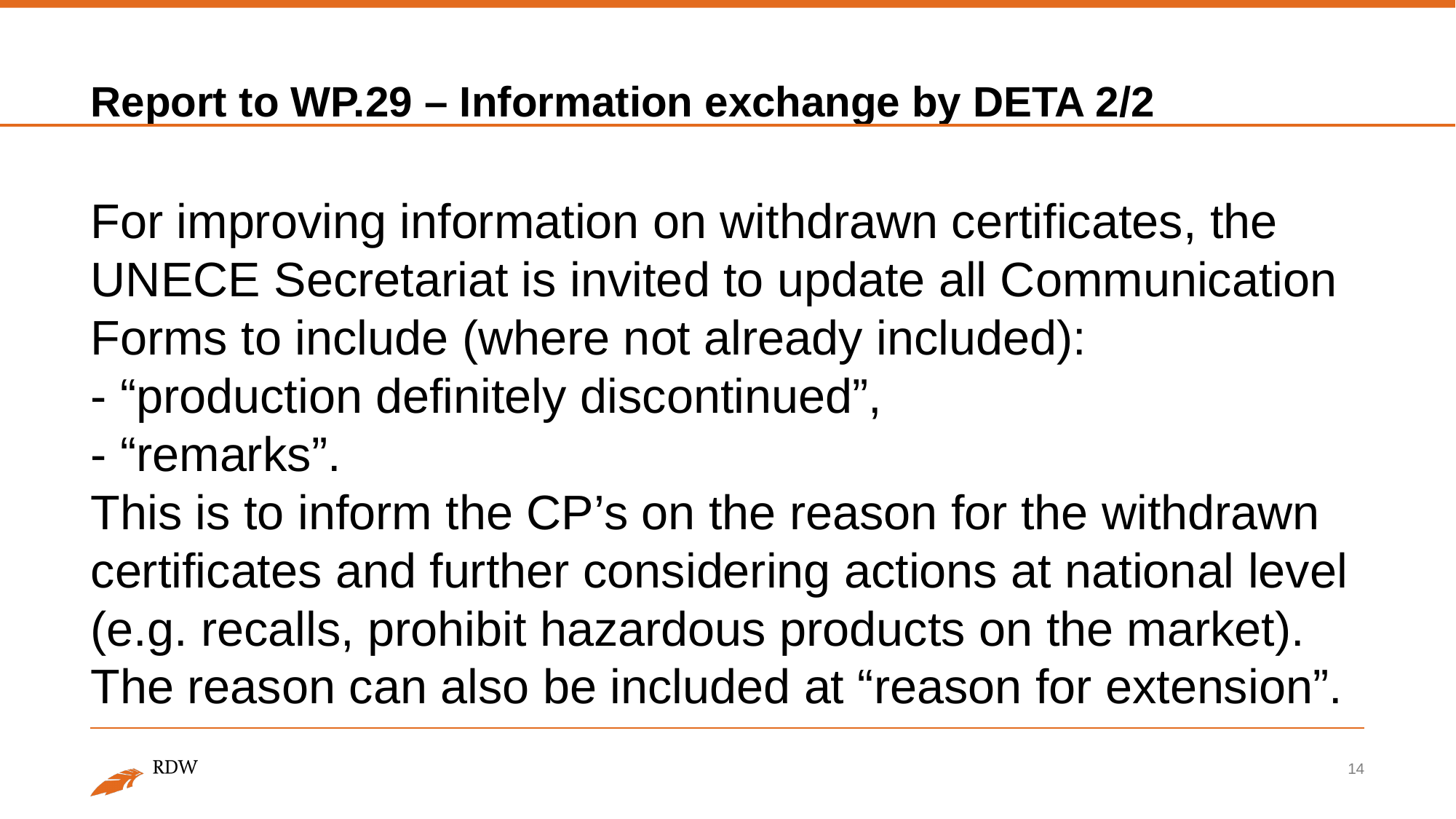

# Report to WP.29 – Information exchange by DETA 2/2
For improving information on withdrawn certificates, the UNECE Secretariat is invited to update all Communication Forms to include (where not already included):
- “production definitely discontinued”,
- “remarks”.
This is to inform the CP’s on the reason for the withdrawn certificates and further considering actions at national level (e.g. recalls, prohibit hazardous products on the market).
The reason can also be included at “reason for extension”.
14